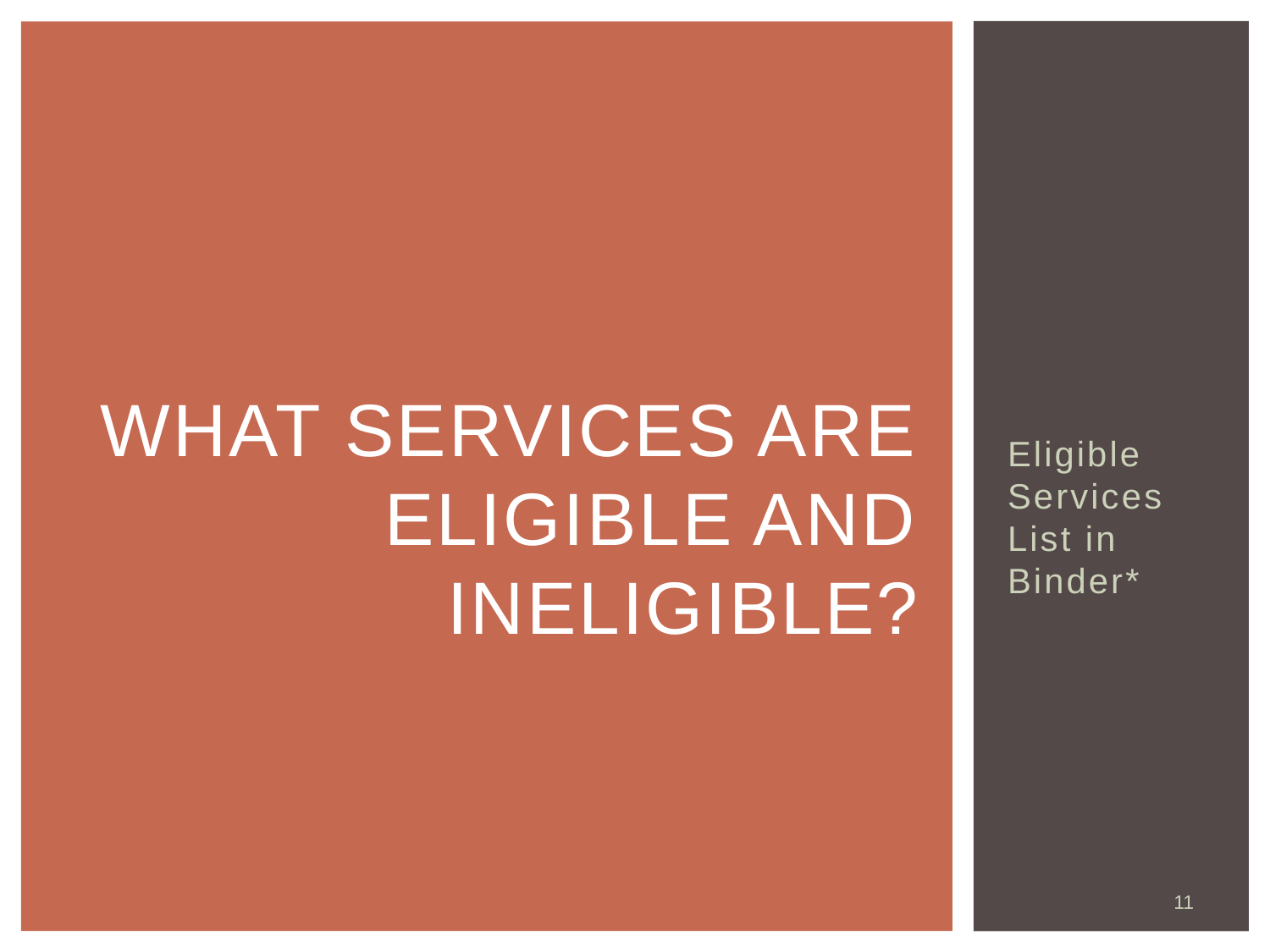

# What Services are Eligible and ineligible?
Eligible Services List in Binder*
11